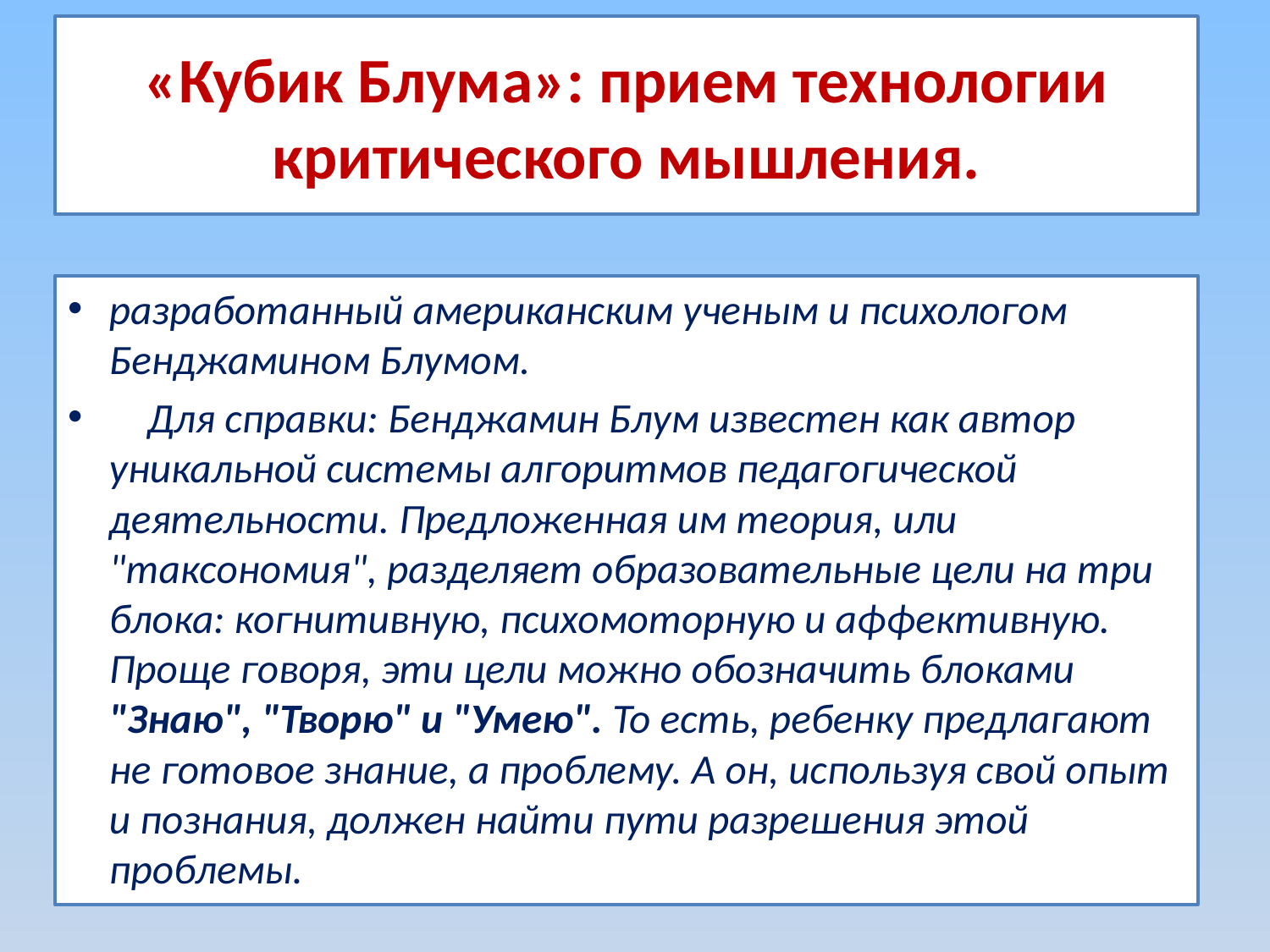

# «Кубик Блума»: прием технологии критического мышления.
разработанный американским ученым и психологом Бенджамином Блумом.
    Для справки: Бенджамин Блум известен как автор уникальной системы алгоритмов педагогической деятельности. Предложенная им теория, или "таксономия", разделяет образовательные цели на три блока: когнитивную, психомоторную и аффективную. Проще говоря, эти цели можно обозначить блоками "Знаю", "Творю" и "Умею". То есть, ребенку предлагают не готовое знание, а проблему. А он, используя свой опыт и познания, должен найти пути разрешения этой проблемы.